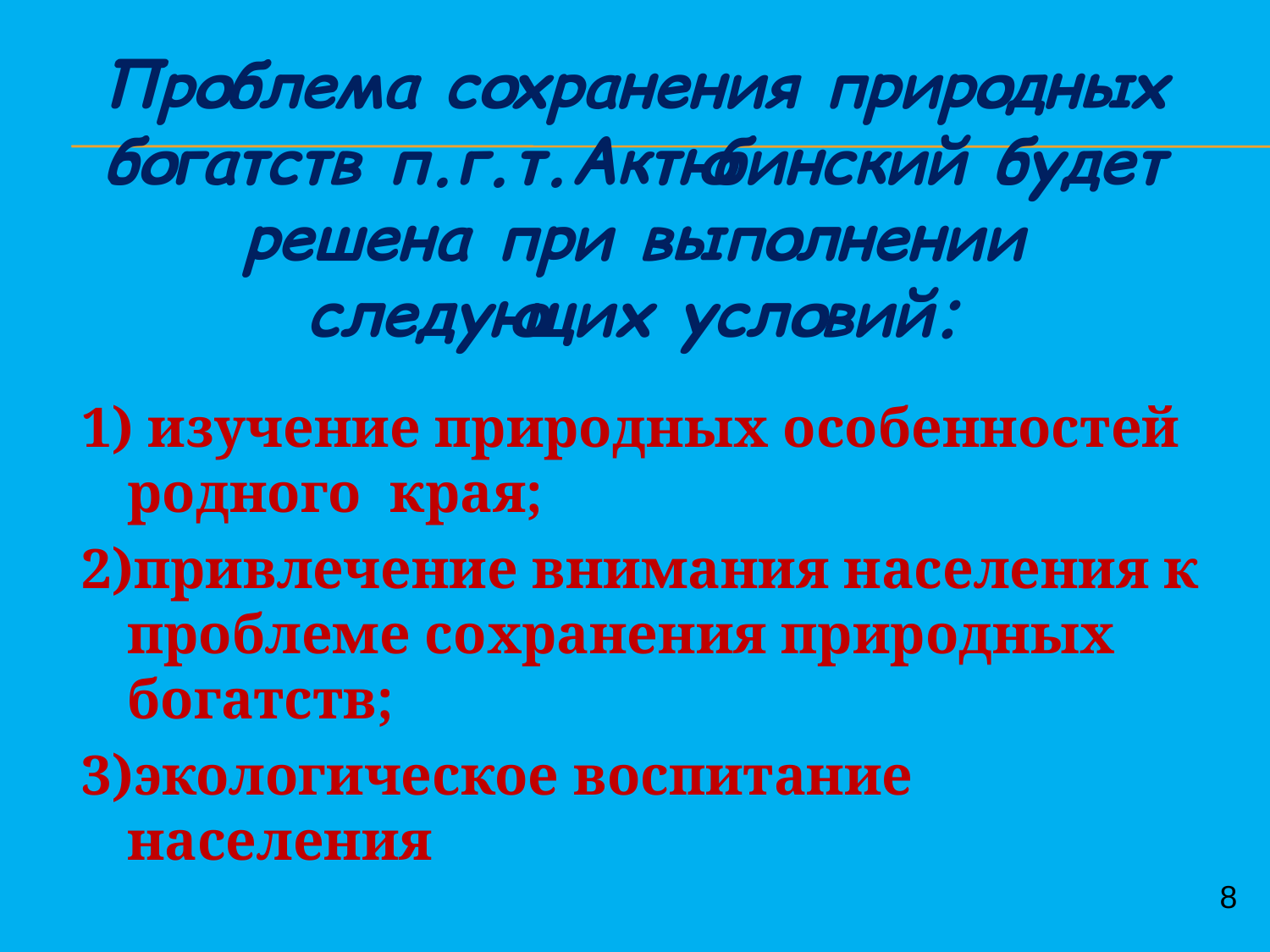

Проблема сохранения природных богатств п.г.т.Актюбинский будет решена при выполнении следующих условий:
1) изучение природных особенностей родного  края;
2)привлечение внимания населения к проблеме сохранения природных богатств;
3)экологическое воспитание населения

8